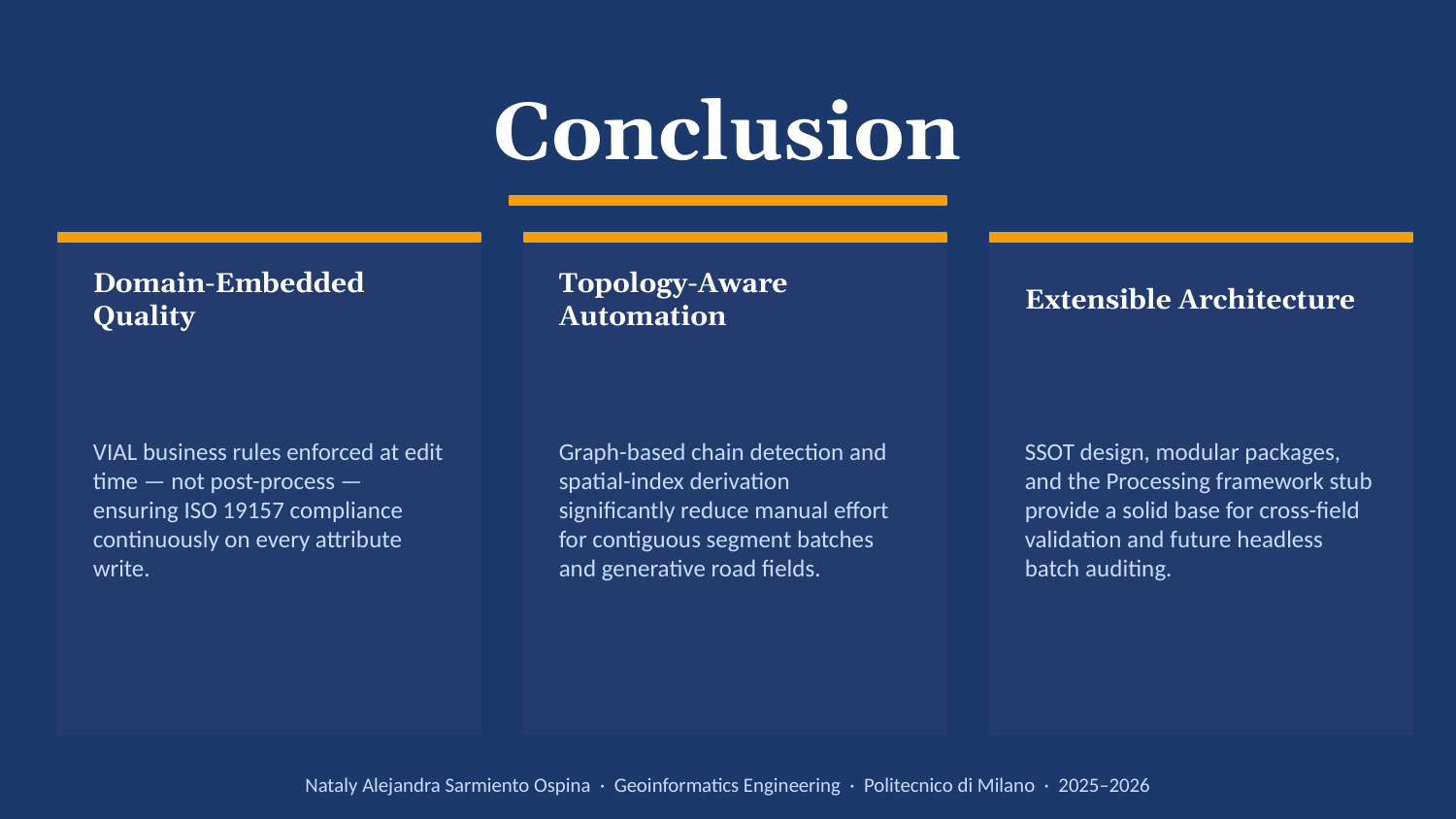

Conclusion

Domain-Embedded Quality
Topology-Aware Automation
Extensible Architecture
VIAL business rules enforced at edit time — not post-process — ensuring ISO 19157 compliance continuously on every attribute write.
Graph-based chain detection and spatial-index derivation significantly reduce manual effort for contiguous segment batches and generative road fields.
SSOT design, modular packages, and the Processing framework stub provide a solid base for cross-field validation and future headless batch auditing.
Nataly Alejandra Sarmiento Ospina  ·  Geoinformatics Engineering  ·  Politecnico di Milano  ·  2025–2026